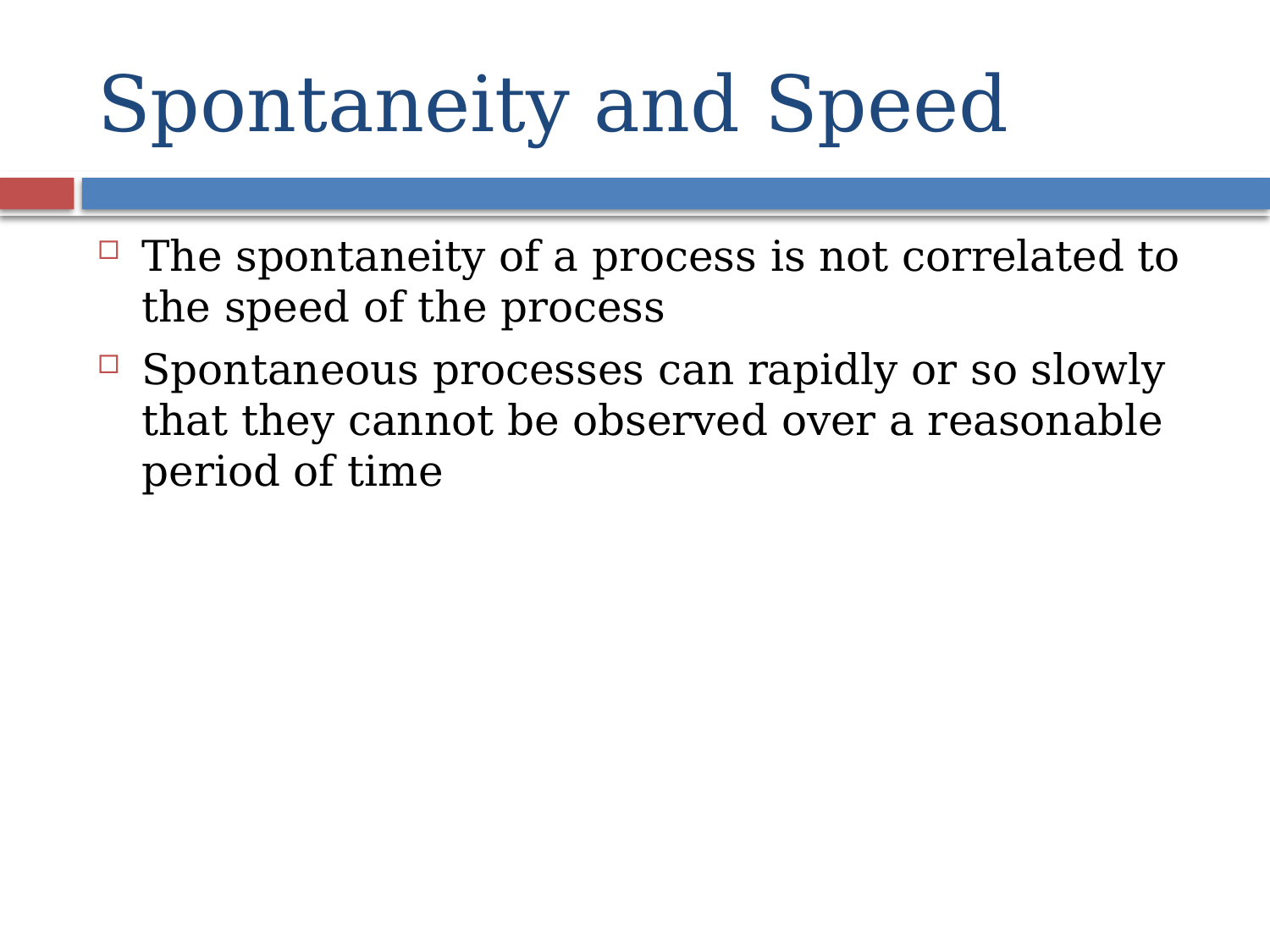

# Spontaneity and Speed
The spontaneity of a process is not correlated to the speed of the process
Spontaneous processes can rapidly or so slowly that they cannot be observed over a reasonable period of time